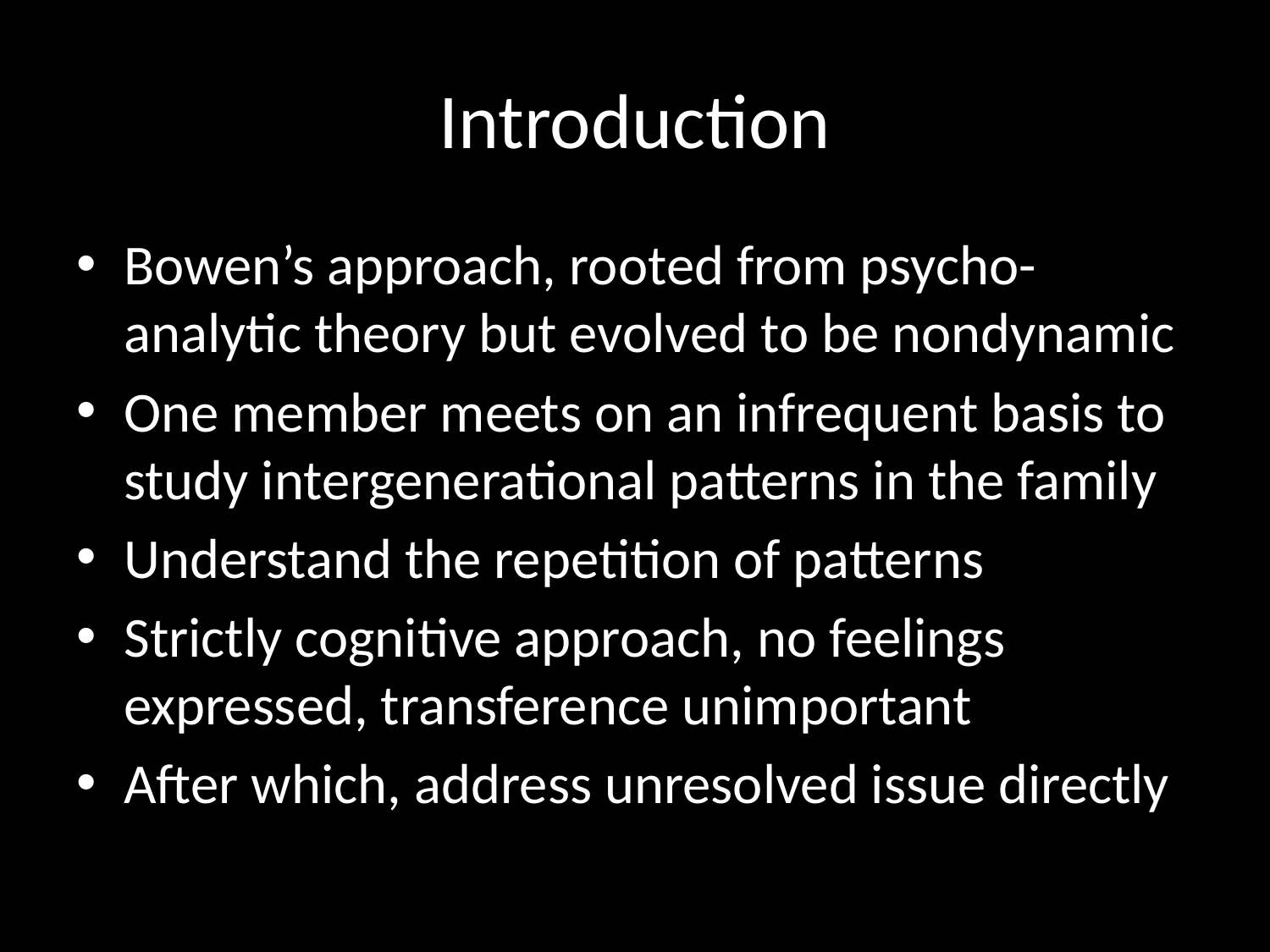

# Introduction
Bowen’s approach, rooted from psycho-analytic theory but evolved to be nondynamic
One member meets on an infrequent basis to study intergenerational patterns in the family
Understand the repetition of patterns
Strictly cognitive approach, no feelings expressed, transference unimportant
After which, address unresolved issue directly